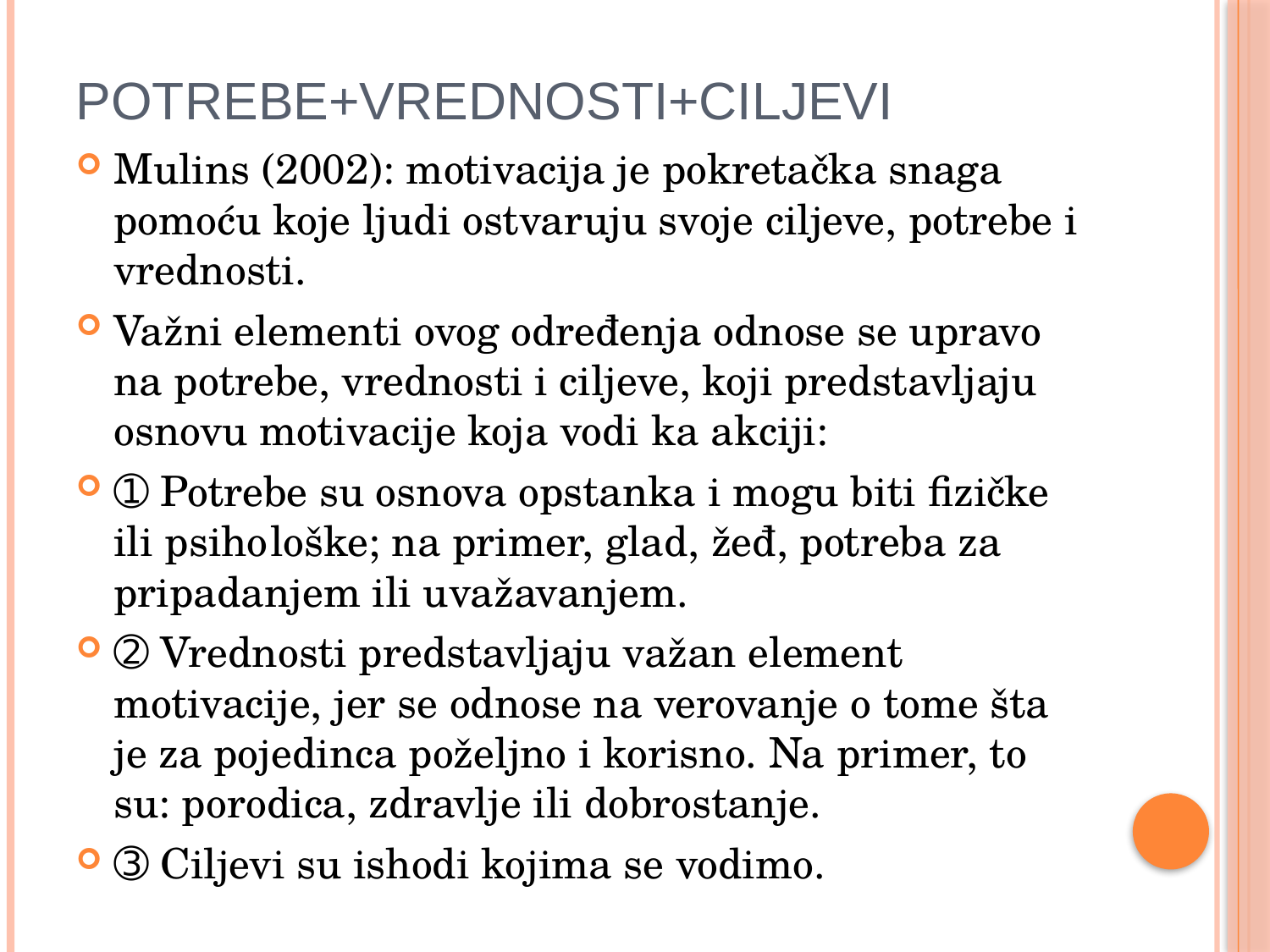

# POTREBE+VREDNOSTI+CILJEVI
Mulins (2002): motivacija je pokretačka snaga pomoću koje ljudi ostvaruju svoje ciljeve, potrebe i vrednosti.
Važni elementi ovog određenja odnose se upravo na potrebe, vrednosti i ciljeve, koji predstavljaju osnovu motivacije koja vodi ka akciji:
➀ Potrebe su osnova opstanka i mogu biti fizičke ili psihološke; na primer, glad, žeđ, potreba za pripadanjem ili uvažavanjem.
➁ Vrednosti predstavljaju važan element motivacije, jer se odnose na verovanje o tome šta je za pojedinca poželjno i korisno. Na primer, to su: porodica, zdravlje ili dobrostanje.
➂ Ciljevi su ishodi kojima se vodimo.